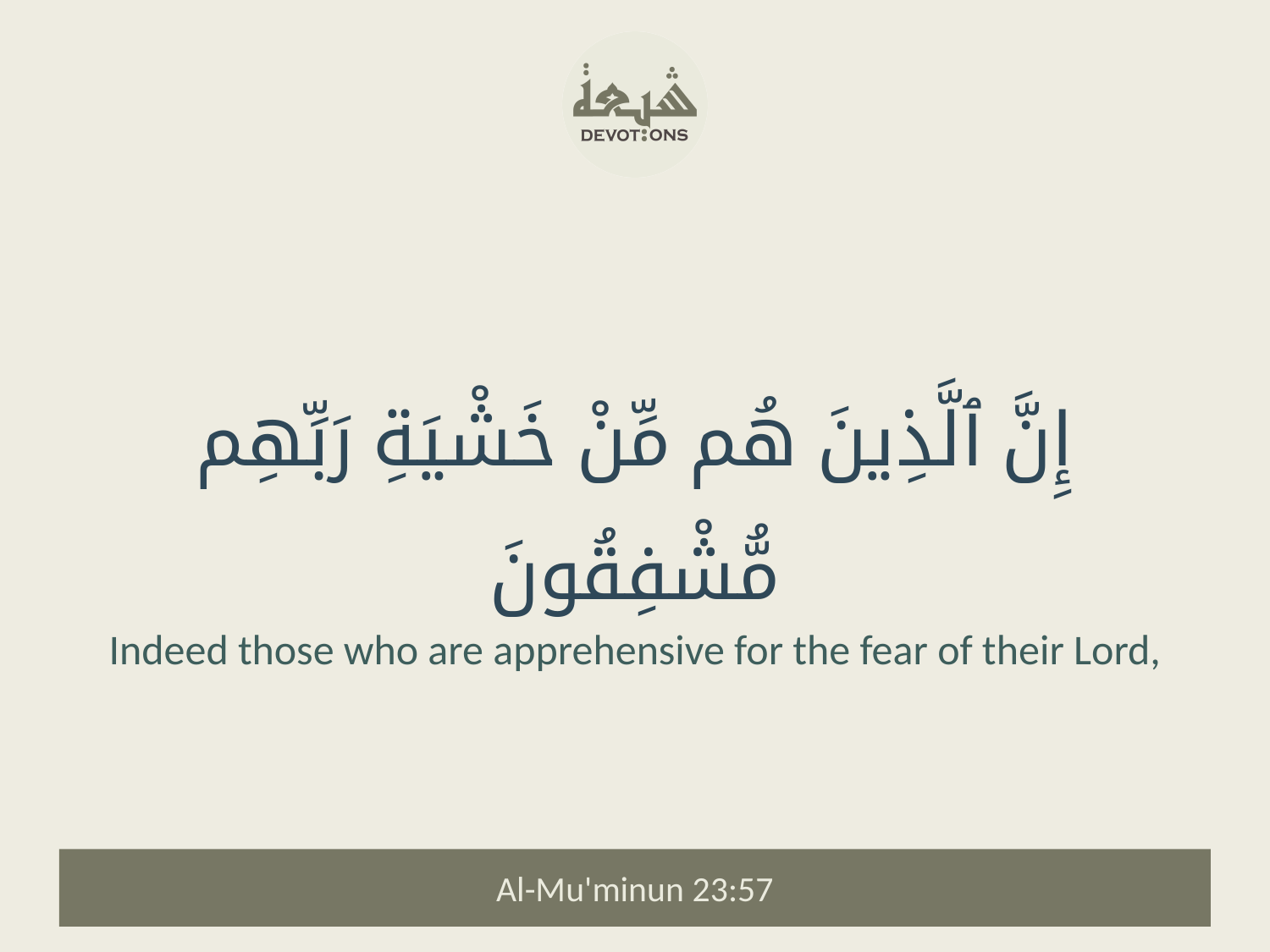

إِنَّ ٱلَّذِينَ هُم مِّنْ خَشْيَةِ رَبِّهِم مُّشْفِقُونَ
Indeed those who are apprehensive for the fear of their Lord,
Al-Mu'minun 23:57